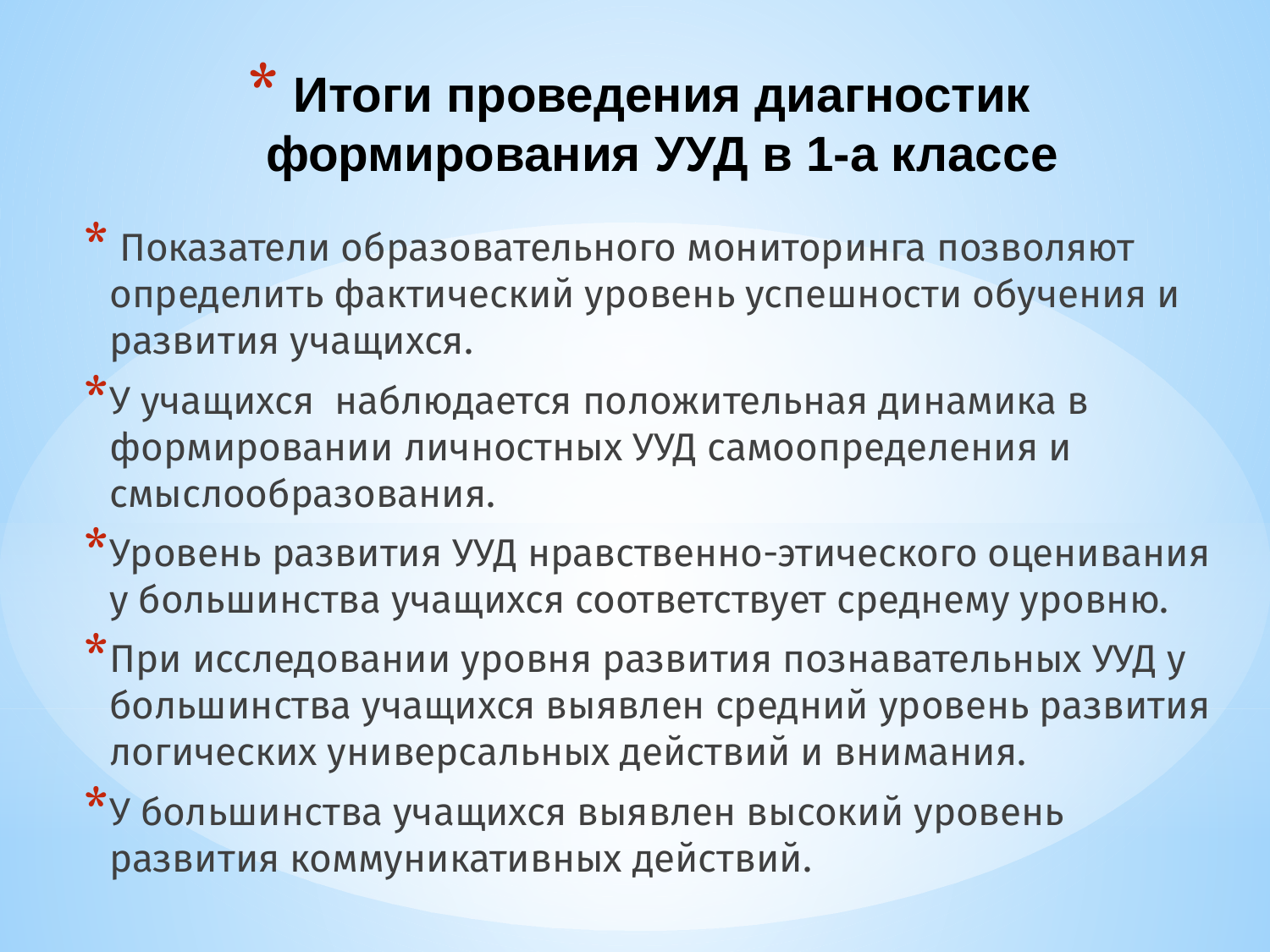

# Итоги проведения диагностик формирования УУД в 1-а классе
 Показатели образовательного мониторинга позволяют определить фактический уровень успешности обучения и развития учащихся.
У учащихся  наблюдается положительная динамика в формировании личностных УУД самоопределения и смыслообразования.
Уровень развития УУД нравственно-этического оценивания у большинства учащихся соответствует среднему уровню.
При исследовании уровня развития познавательных УУД у большинства учащихся выявлен средний уровень развития логических универсальных действий и внимания.
У большинства учащихся выявлен высокий уровень развития коммуникативных действий.